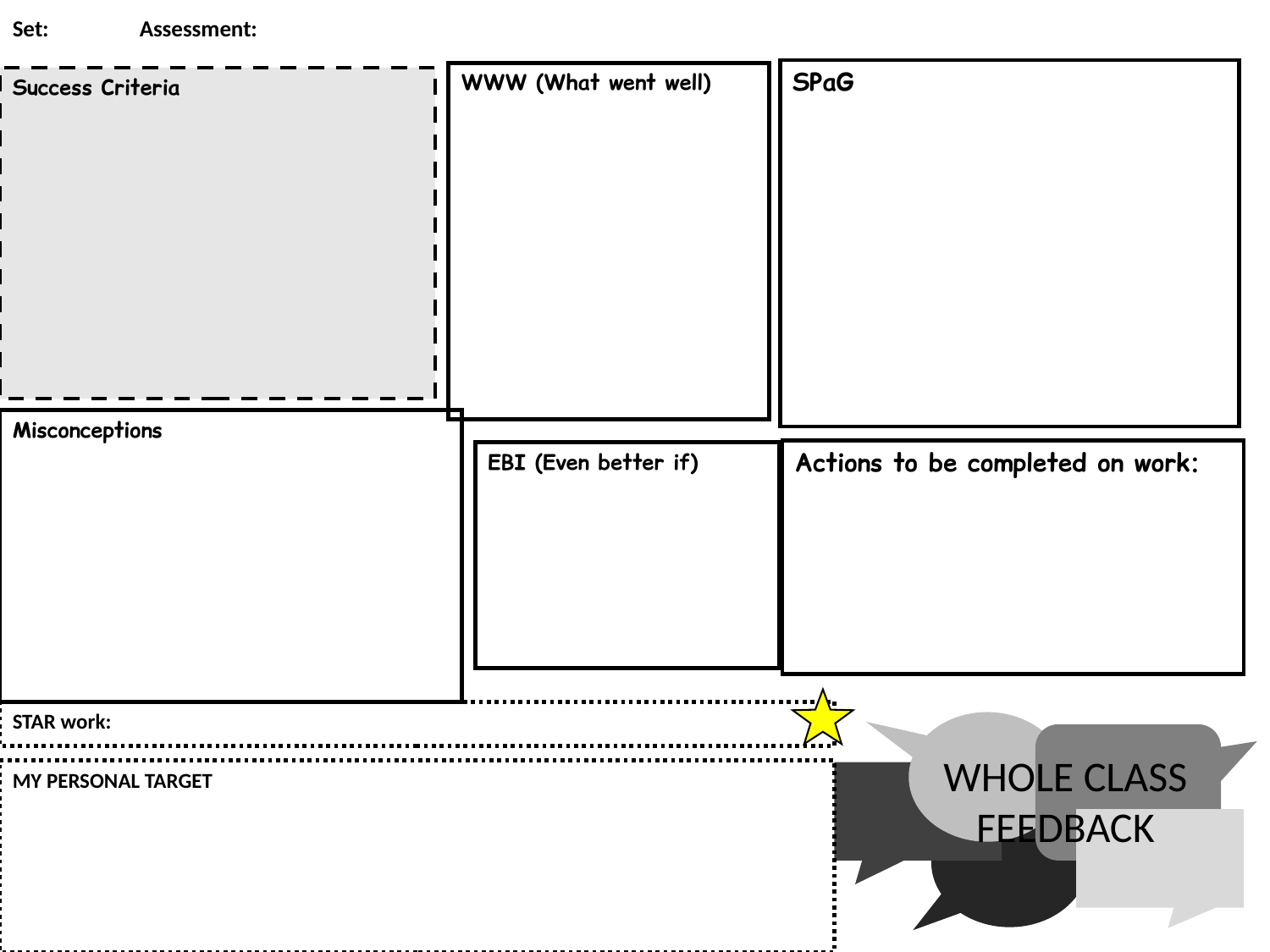

Set: 	Assessment:
SPaG
WWW (What went well)
Success Criteria

Misconceptions

Actions to be completed on work:

EBI (Even better if)

STAR work:

WHOLE CLASS FEEDBACK
MY PERSONAL TARGET